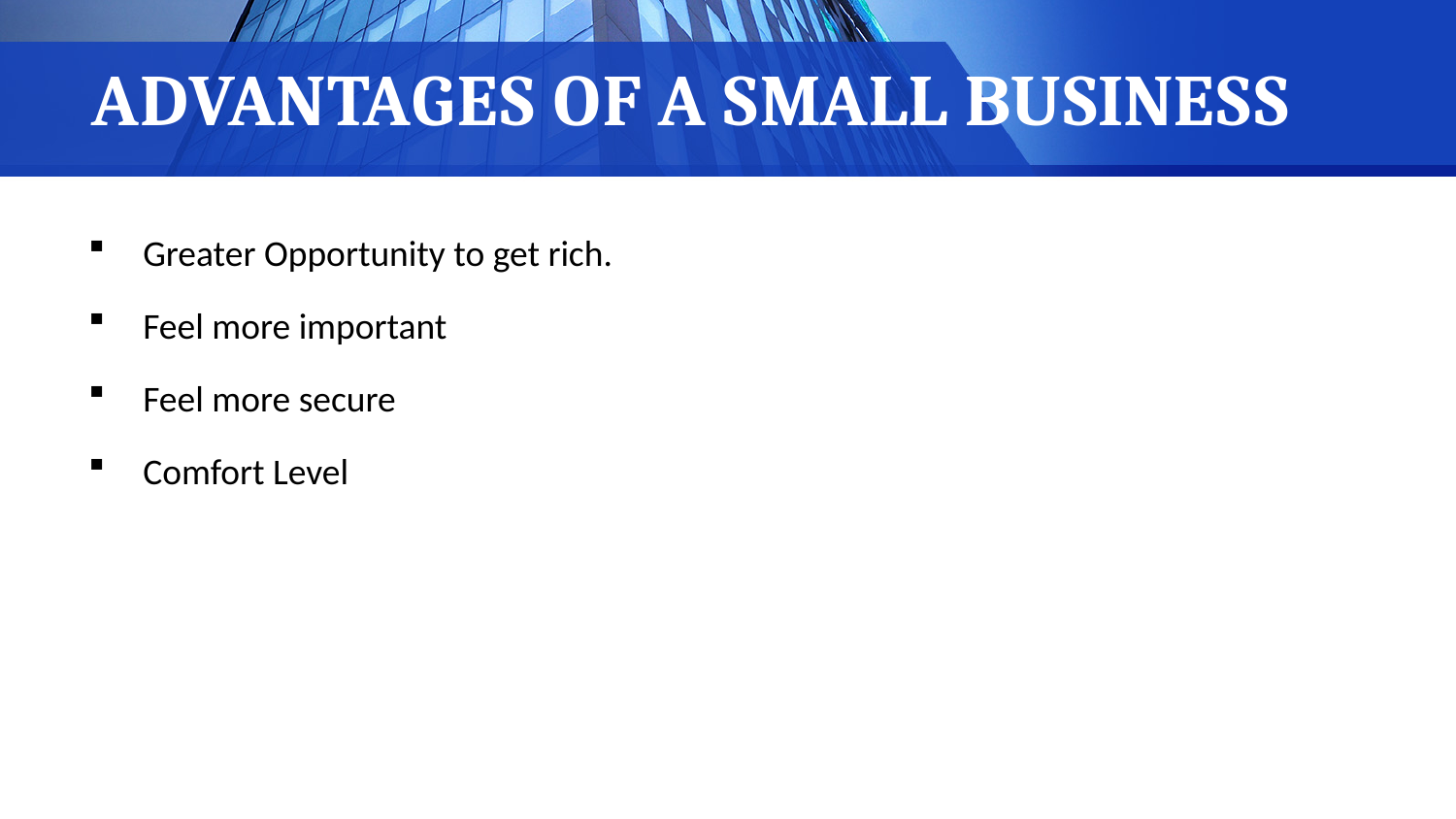

# ADVANTAGES OF A SMALL BUSINESS
Greater Opportunity to get rich.
Feel more important
Feel more secure
Comfort Level